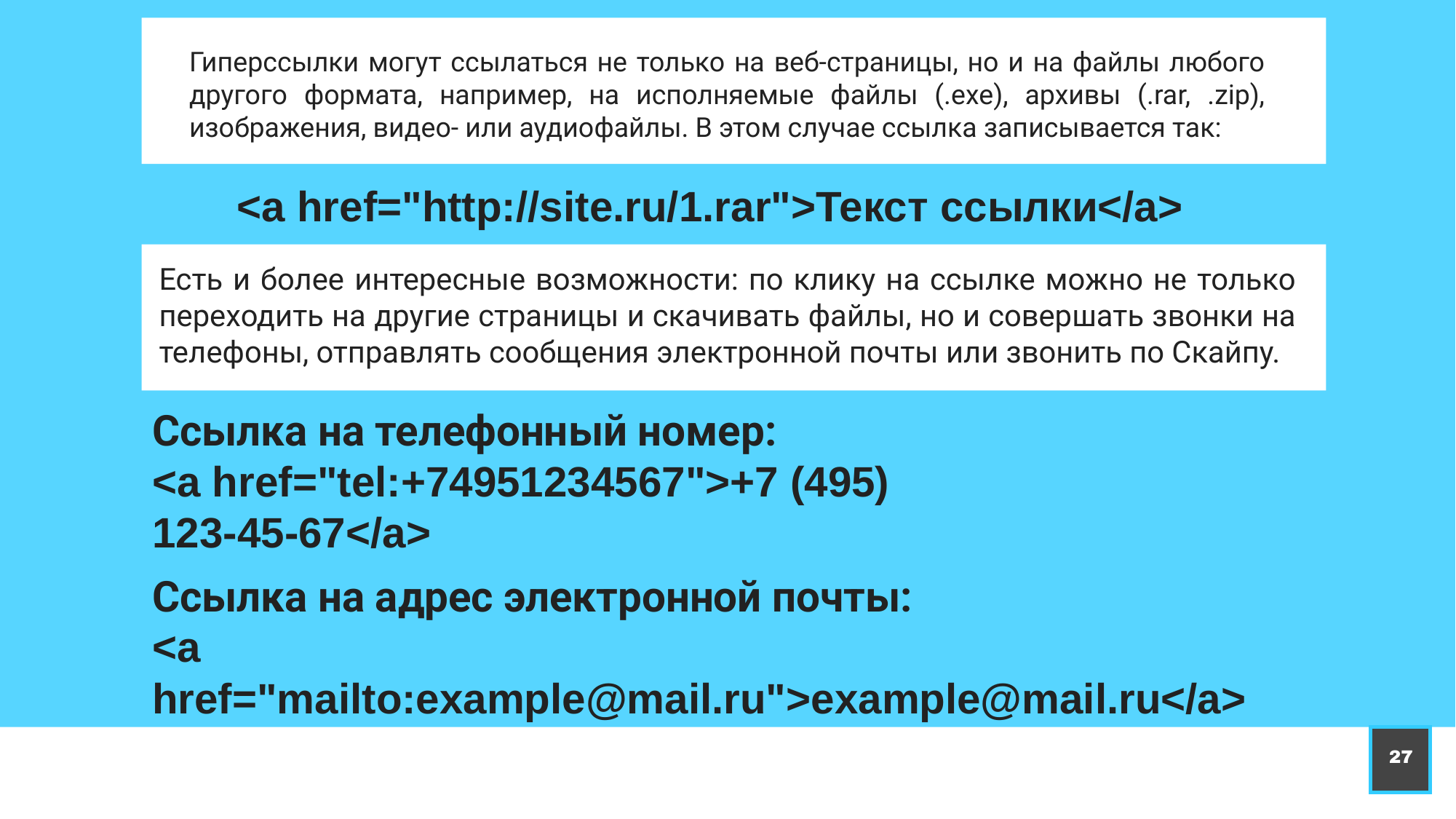

Гиперссылки могут ссылаться не только на веб-страницы, но и на файлы любого другого формата, например, на исполняемые файлы (.exe), архивы (.rar, .zip), изображения, видео- или аудиофайлы. В этом случае ссылка записывается так:
<a href="http://site.ru/1.rar">Текст ссылки</a>

Есть и более интересные возможности: по клику на ссылке можно не только переходить на другие страницы и скачивать файлы, но и совершать звонки на телефоны, отправлять сообщения электронной почты или звонить по Скайпу.
Ссылка на телефонный номер:
<a href="tel:+74951234567">+7 (495) 123-45-67</a>
Ссылка на адрес электронной почты:
<a href="mailto:example@mail.ru">example@mail.ru</a>

27